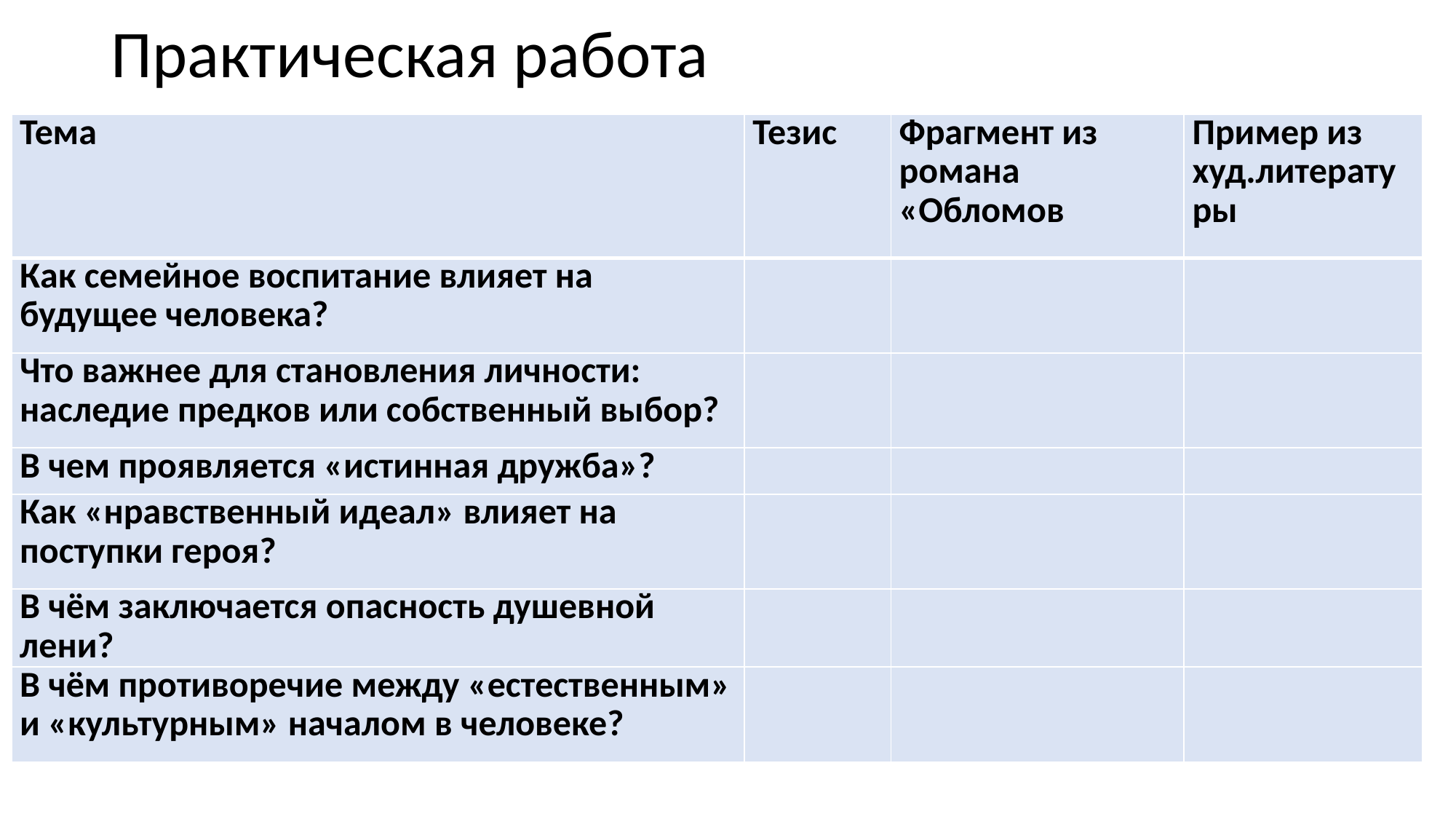

# Практическая работа
| Тема | Тезис | Фрагмент из романа «Обломов | Пример из худ.литературы |
| --- | --- | --- | --- |
| Как семейное воспитание влияет на будущее человека? |  |  |  |
| Что важнее для становления личности: наследие предков или собственный выбор? |  |  |  |
| В чем проявляется «истинная дружба»? |  |  |  |
| Как «нравственный идеал» влияет на поступки героя? |  |  |  |
| В чём заключается опасность душевной лени? |  |  |  |
| В чём противоречие между «естественным» и «культурным» началом в человеке? |  |  |  |